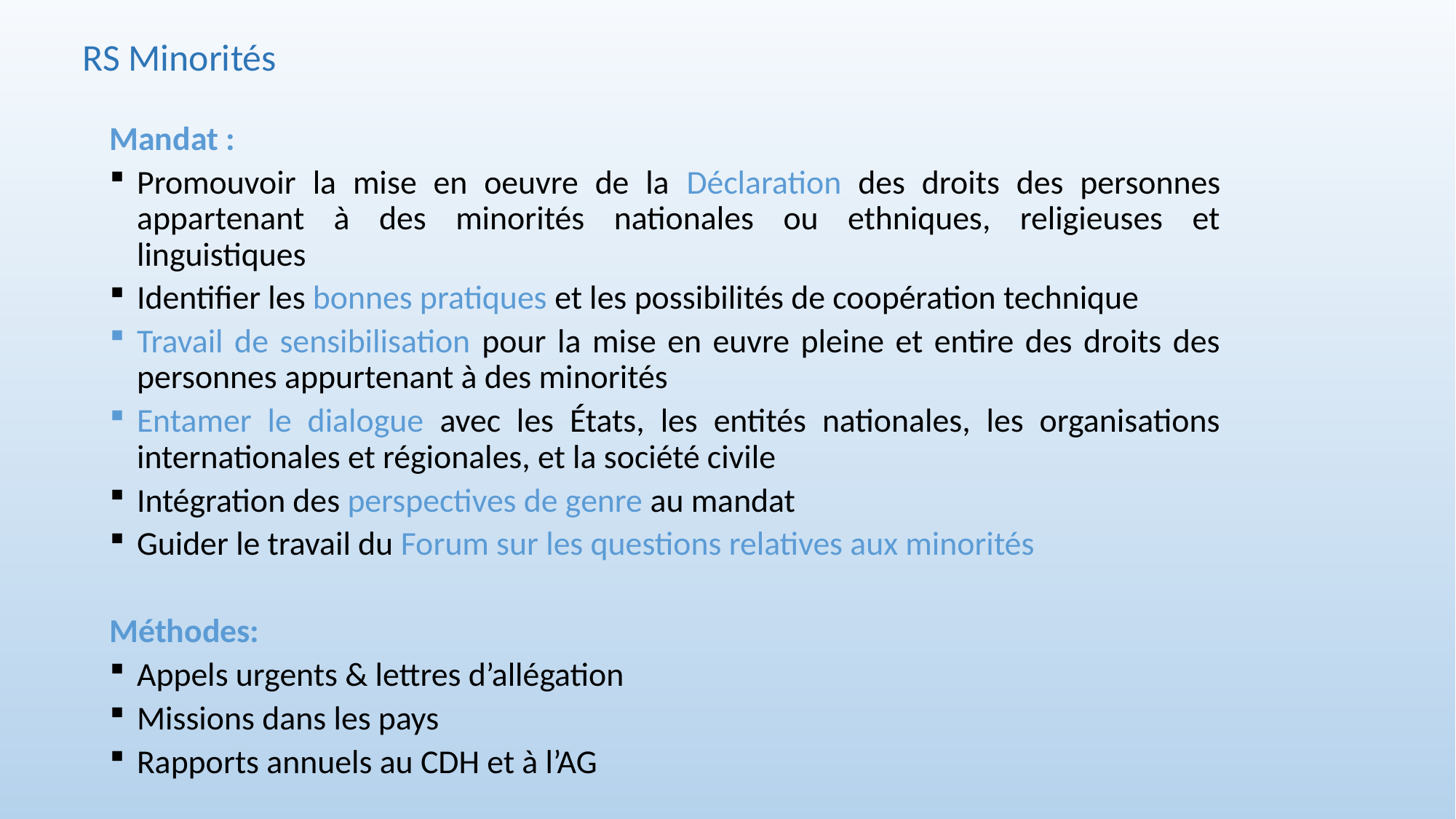

RS Minorités
Mandat :
Promouvoir la mise en oeuvre de la Déclaration des droits des personnes appartenant à des minorités nationales ou ethniques, religieuses et linguistiques
Identifier les bonnes pratiques et les possibilités de coopération technique
Travail de sensibilisation pour la mise en euvre pleine et entire des droits des personnes appurtenant à des minorités
Entamer le dialogue avec les États, les entités nationales, les organisations internationales et régionales, et la société civile
Intégration des perspectives de genre au mandat
Guider le travail du Forum sur les questions relatives aux minorités

Méthodes:
Appels urgents & lettres d’allégation
Missions dans les pays
Rapports annuels au CDH et à l’AG